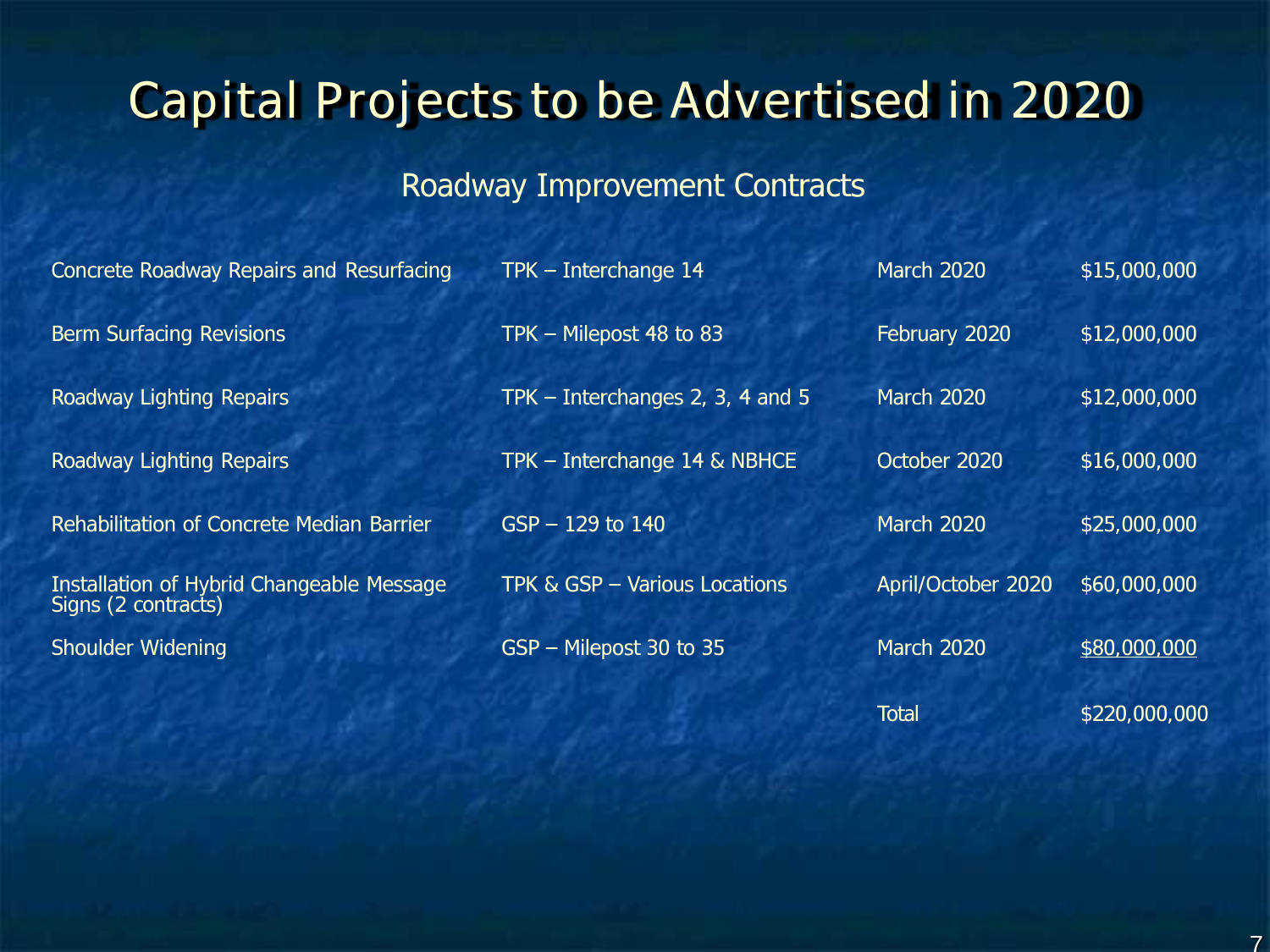

# Capital Projects to be Advertised in 2020
Roadway Improvement Contracts
| Concrete Roadway Repairs and Resurfacing | TPK – Interchange 14 | March 2020 | $15,000,000 |
| --- | --- | --- | --- |
| Berm Surfacing Revisions | TPK – Milepost 48 to 83 | February 2020 | $12,000,000 |
| Roadway Lighting Repairs | TPK – Interchanges 2, 3, 4 and 5 | March 2020 | $12,000,000 |
| Roadway Lighting Repairs | TPK – Interchange 14 & NBHCE | October 2020 | $16,000,000 |
| Rehabilitation of Concrete Median Barrier | GSP – 129 to 140 | March 2020 | $25,000,000 |
| Installation of Hybrid Changeable Message Signs (2 contracts) | TPK & GSP – Various Locations | April/October 2020 | $60,000,000 |
| Shoulder Widening | GSP – Milepost 30 to 35 | March 2020 | $80,000,000 |
|  |  | Total | $220,000,000 |

7